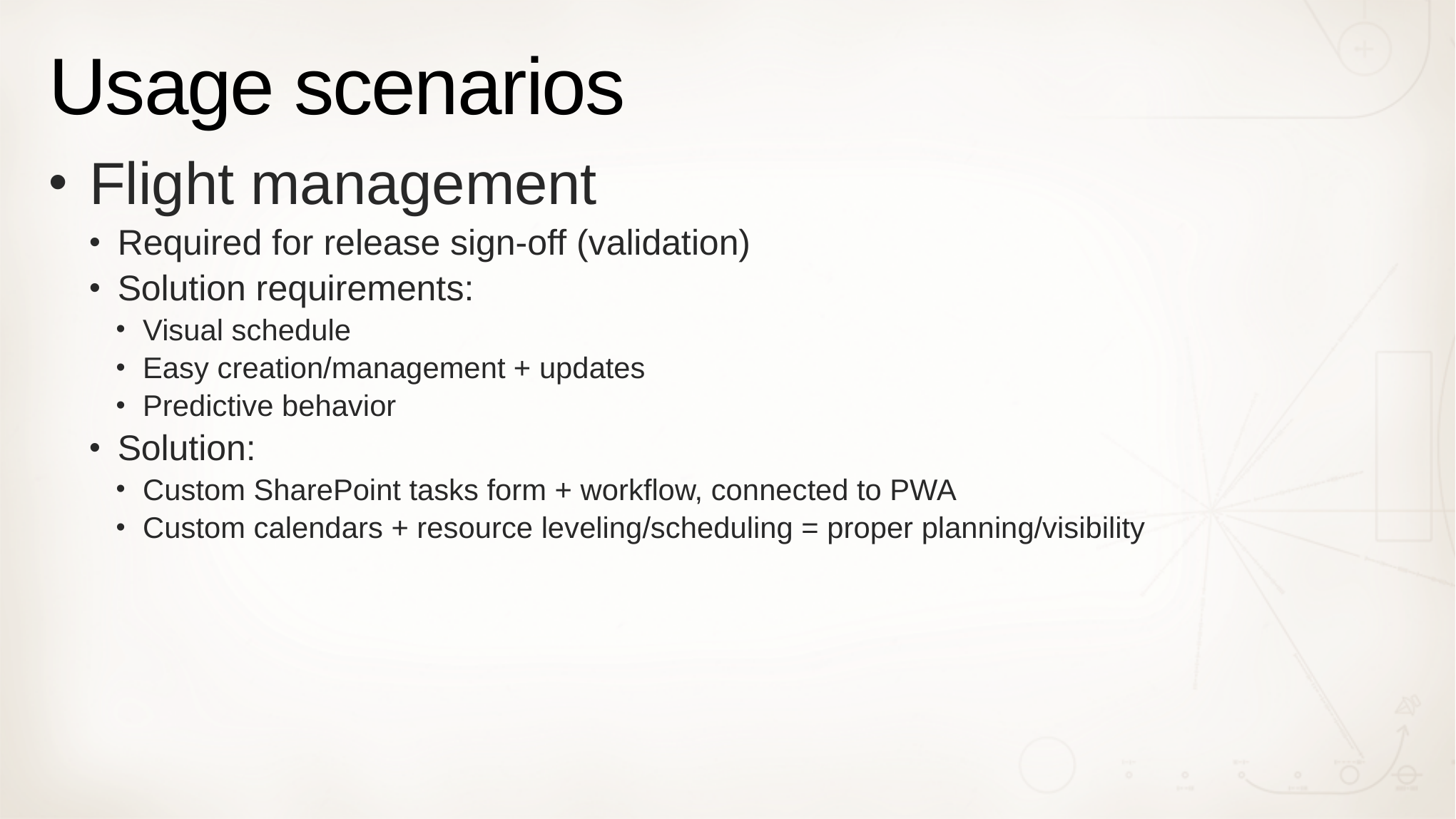

# Usage scenarios
Flight management
Required for release sign-off (validation)
Solution requirements:
Visual schedule
Easy creation/management + updates
Predictive behavior
Solution:
Custom SharePoint tasks form + workflow, connected to PWA
Custom calendars + resource leveling/scheduling = proper planning/visibility